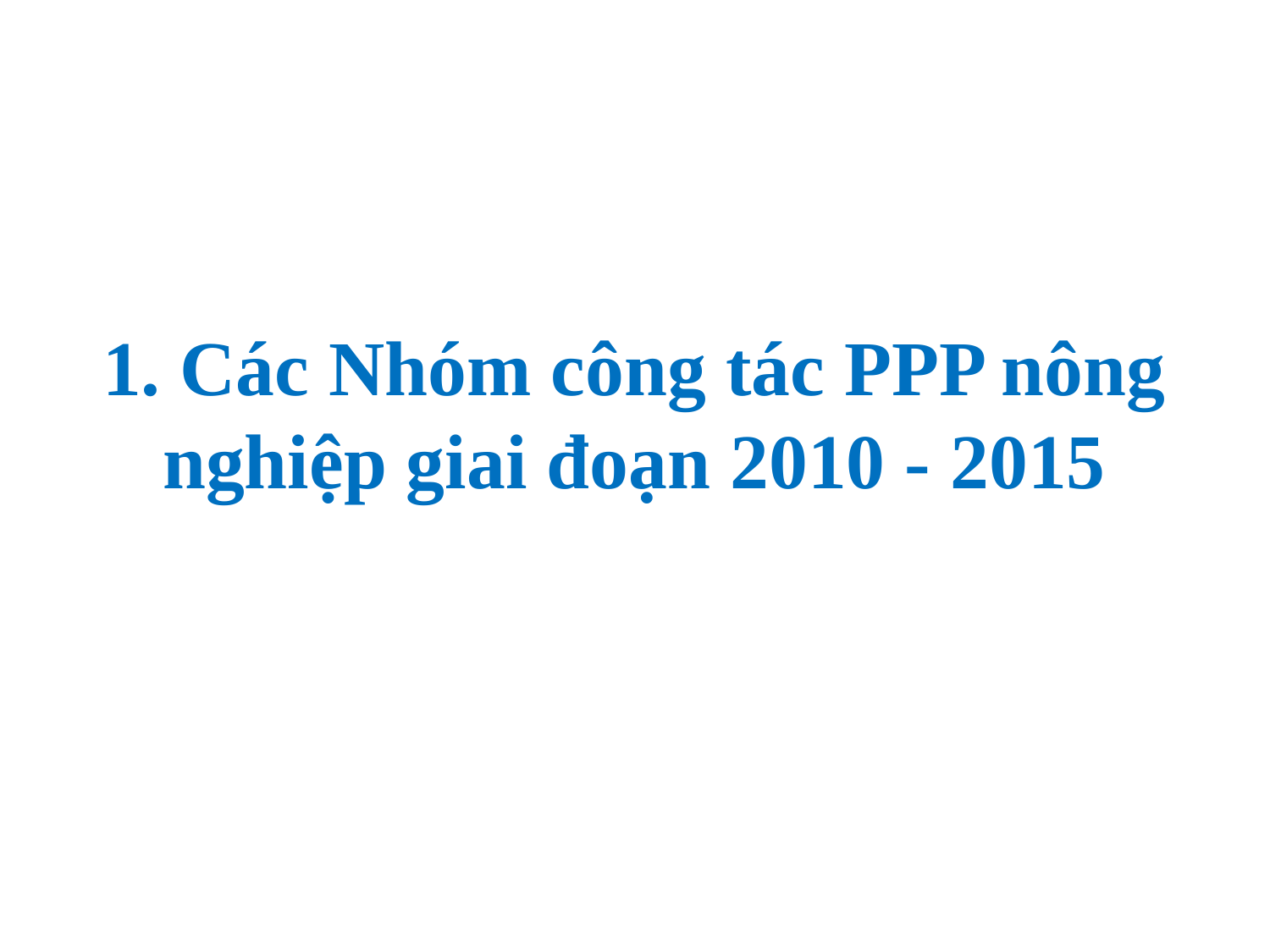

# 1. Các Nhóm công tác PPP nông nghiệp giai đoạn 2010 - 2015